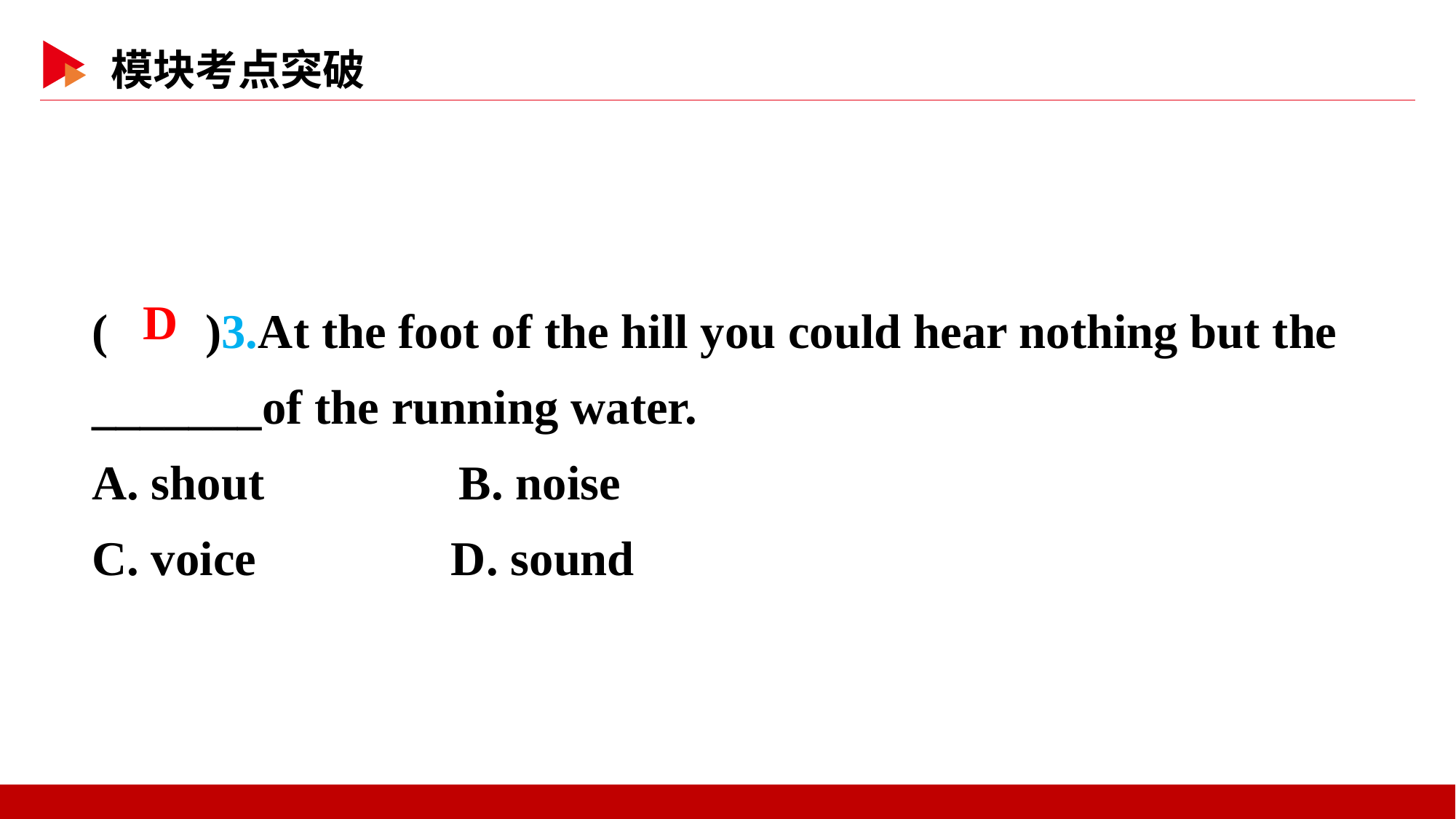

(        )3.At the foot of the hill you could hear nothing but the _______of the running water.
A. shout                B. noise
C. voice                D. sound
   D